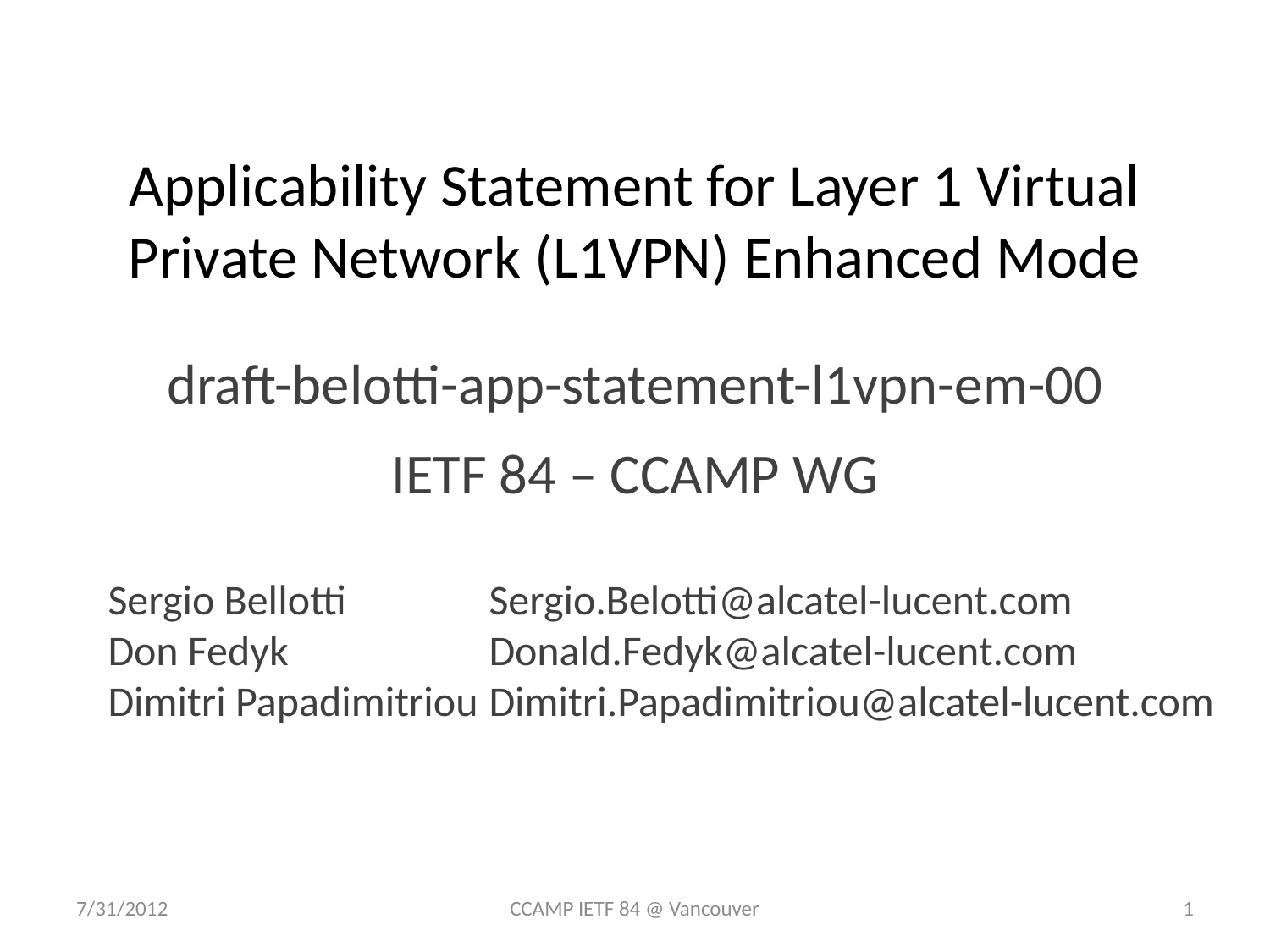

# Applicability Statement for Layer 1 Virtual Private Network (L1VPN) Enhanced Mode
draft-belotti-app-statement-l1vpn-em-00
IETF 84 – CCAMP WG

Sergio Bellotti		Sergio.Belotti@alcatel-lucent.com
Don Fedyk		Donald.Fedyk@alcatel-lucent.com
Dimitri Papadimitriou	Dimitri.Papadimitriou@alcatel-lucent.com

7/31/2012
CCAMP IETF 84 @ Vancouver
1